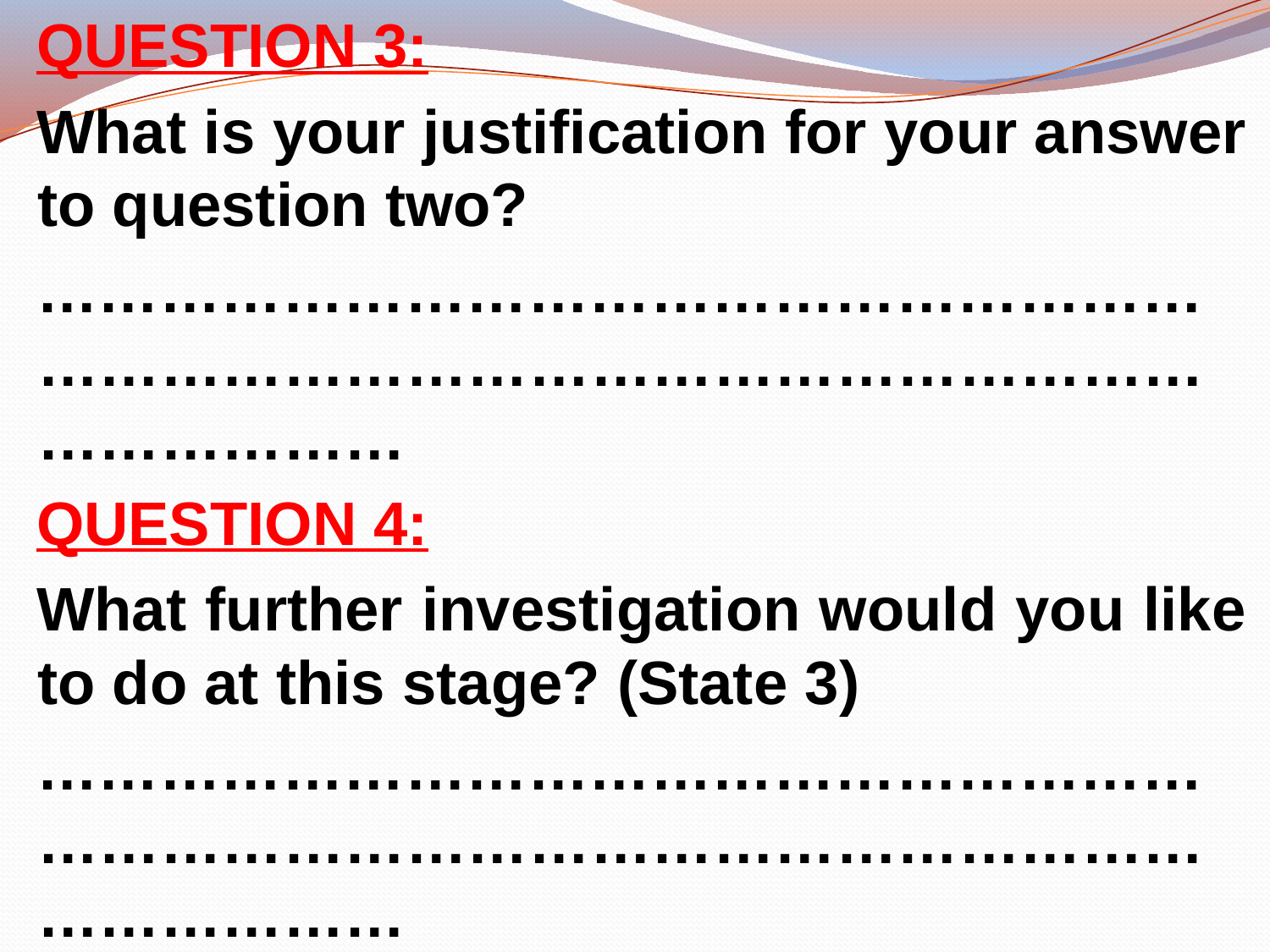

QUESTION 3:
What is your justification for your answer to question two?
……………………………………………………………………………………………………………………
QUESTION 4:
What further investigation would you like to do at this stage? (State 3)
……………………………………………………………………………………………………………………